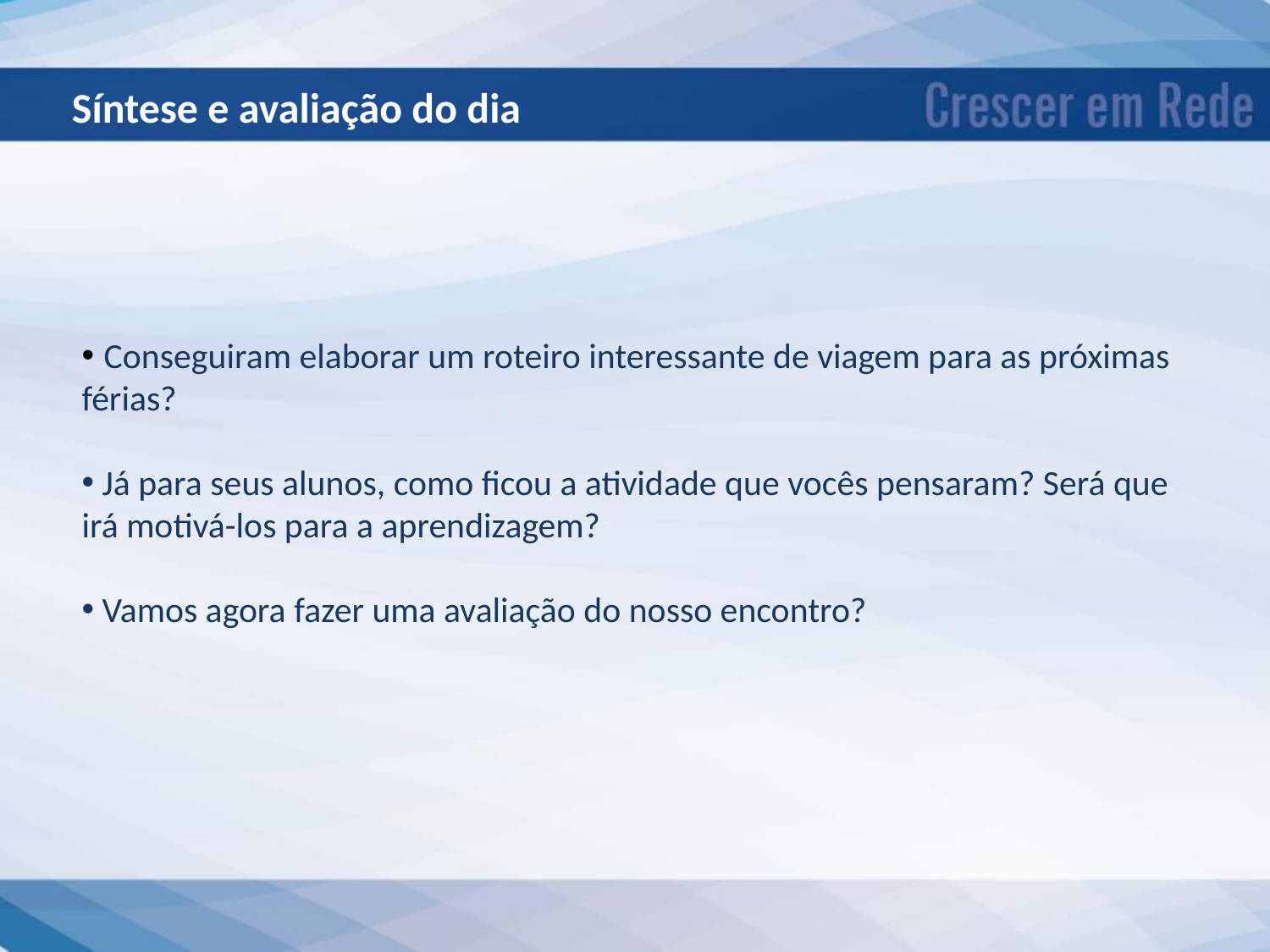

Síntese e avaliação do dia
 Conseguiram elaborar um roteiro interessante de viagem para as próximas férias?

 Já para seus alunos, como ficou a atividade que vocês pensaram? Será que irá motivá-los para a aprendizagem?

 Vamos agora fazer uma avaliação do nosso encontro?